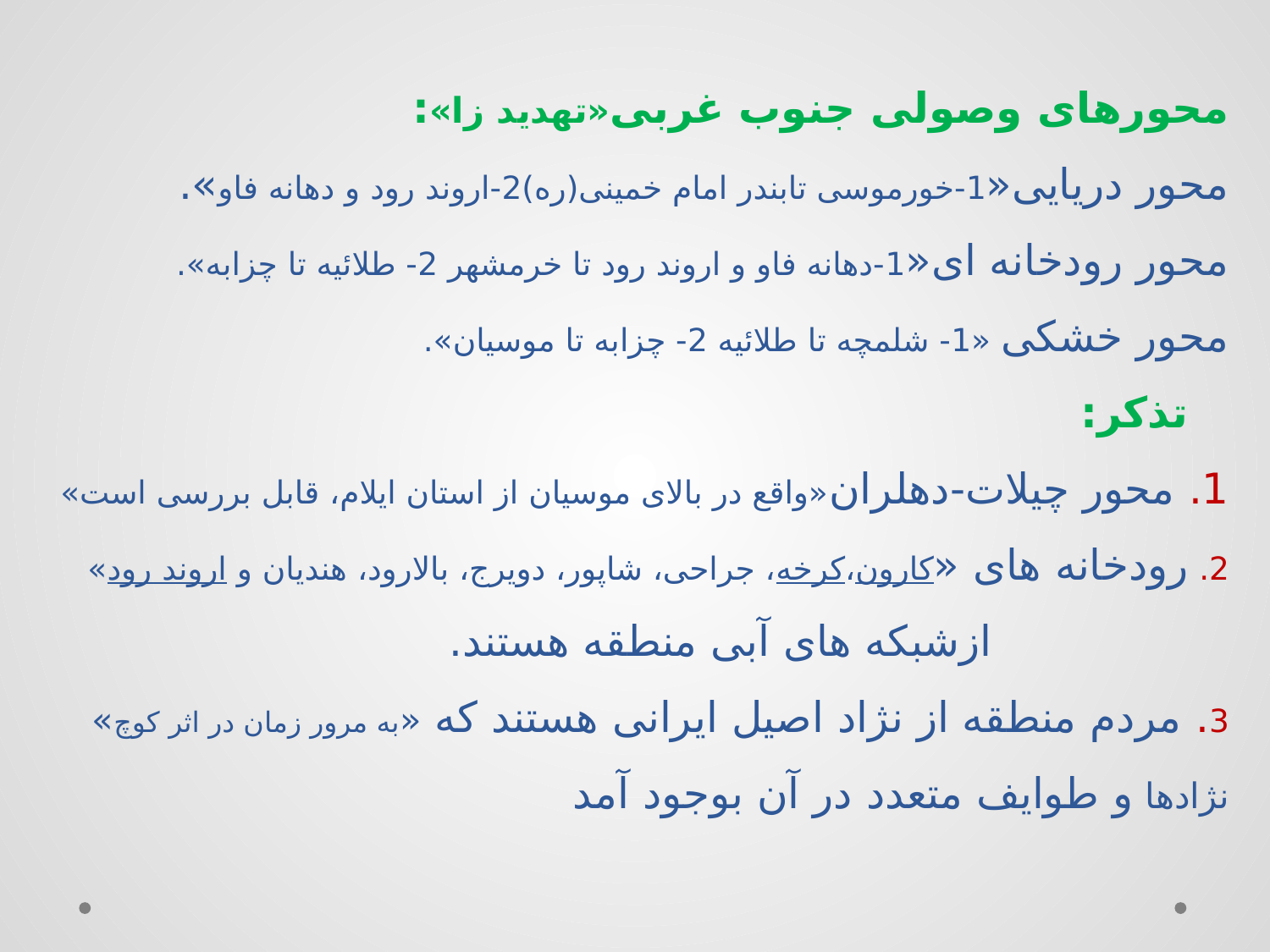

# محورهای وصولی جنوب غربی«تهدید زا»: محور دریایی«1-خورموسی تابندر امام خمینی(ره)2-اروند رود و دهانه فاو». محور رودخانه ای«1-دهانه فاو و اروند رود تا خرمشهر 2- طلائیه تا چزابه». محور خشکی «1- شلمچه تا طلائیه 2- چزابه تا موسیان». تذکر: 1. محور چیلات-دهلران«واقع در بالای موسیان از استان ایلام، قابل بررسی است» 2. رودخانه های «کارون،کرخه، جراحی، شاپور، دویرج، بالارود، هندیان و اروند رود»                               ازشبکه های آبی منطقه هستند. 3. مردم منطقه از نژاد اصیل ایرانی هستند که «به مرور زمان در اثر کوچ» نژادها و طوایف متعدد در آن بوجود آمد